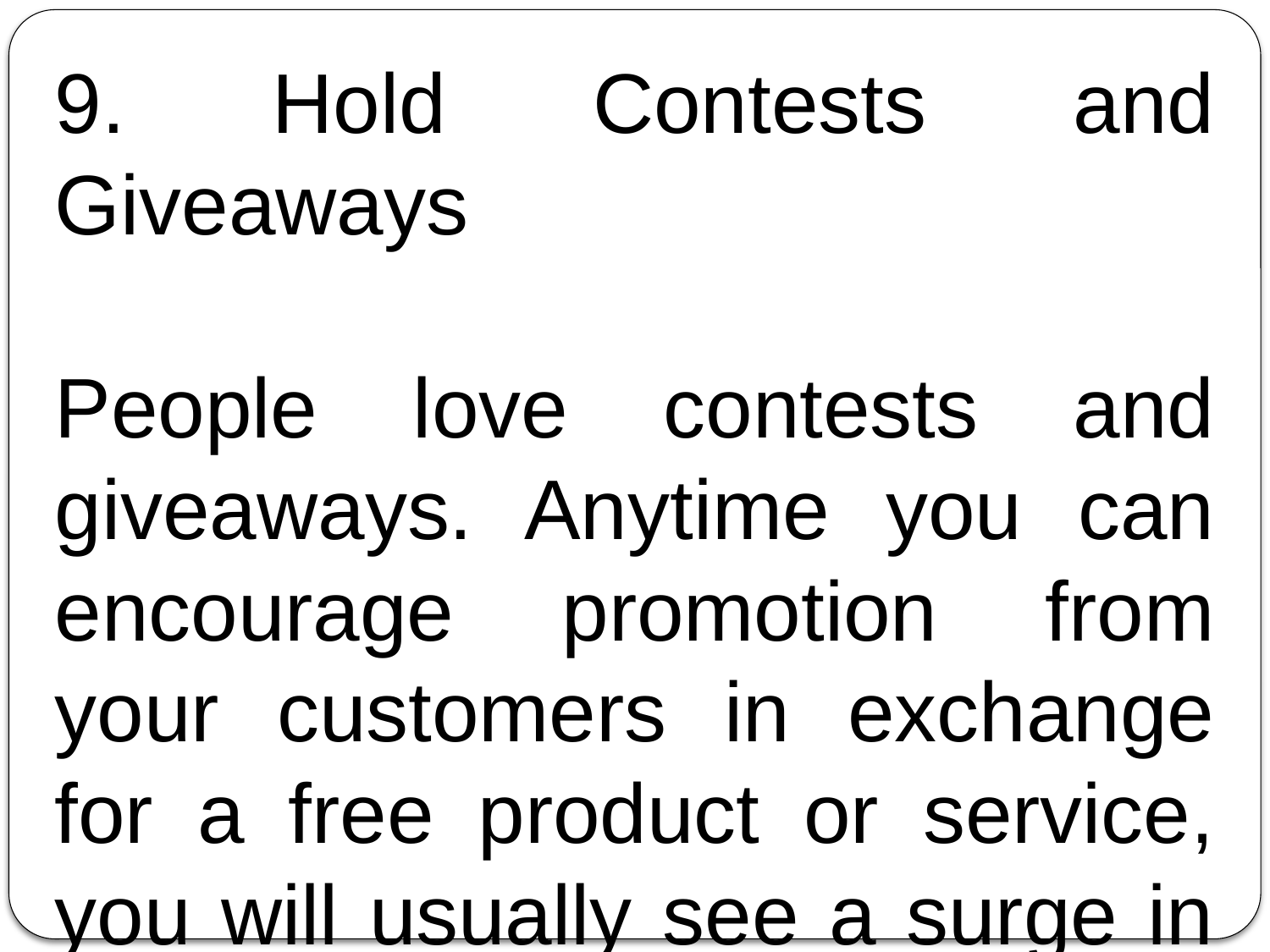

9. Hold Contests and Giveaways

People love contests and giveaways. Anytime you can encourage promotion from your customers in exchange for a free product or service, you will usually see a surge in purchases or connections.